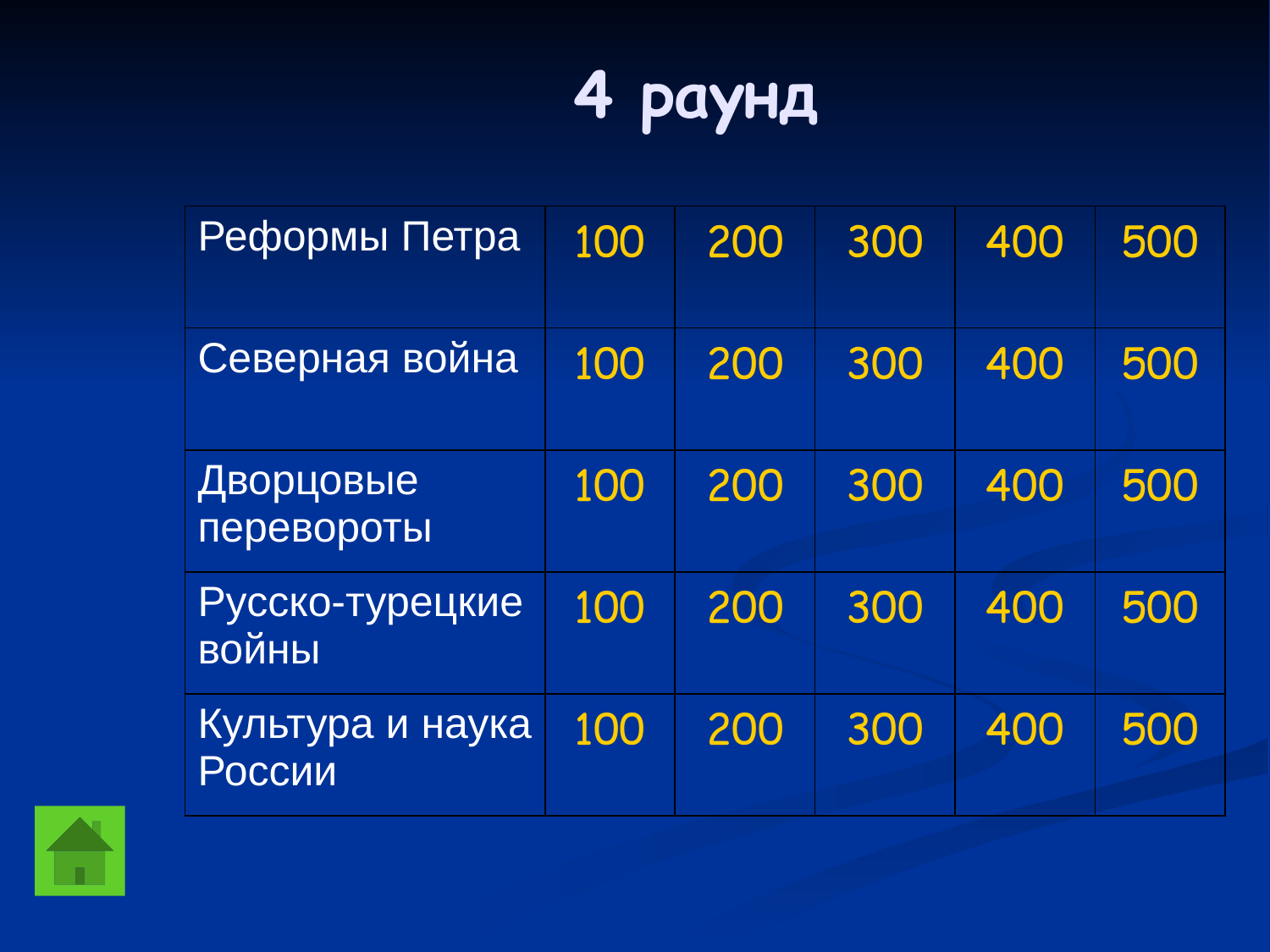

4 раунд
| Реформы Петра | 100 | 200 | 300 | 400 | 500 |
| --- | --- | --- | --- | --- | --- |
| Северная война | 100 | 200 | 300 | 400 | 500 |
| Дворцовые перевороты | 100 | 200 | 300 | 400 | 500 |
| Русско-турецкие войны | 100 | 200 | 300 | 400 | 500 |
| Культура и наука России | 100 | 200 | 300 | 400 | 500 |